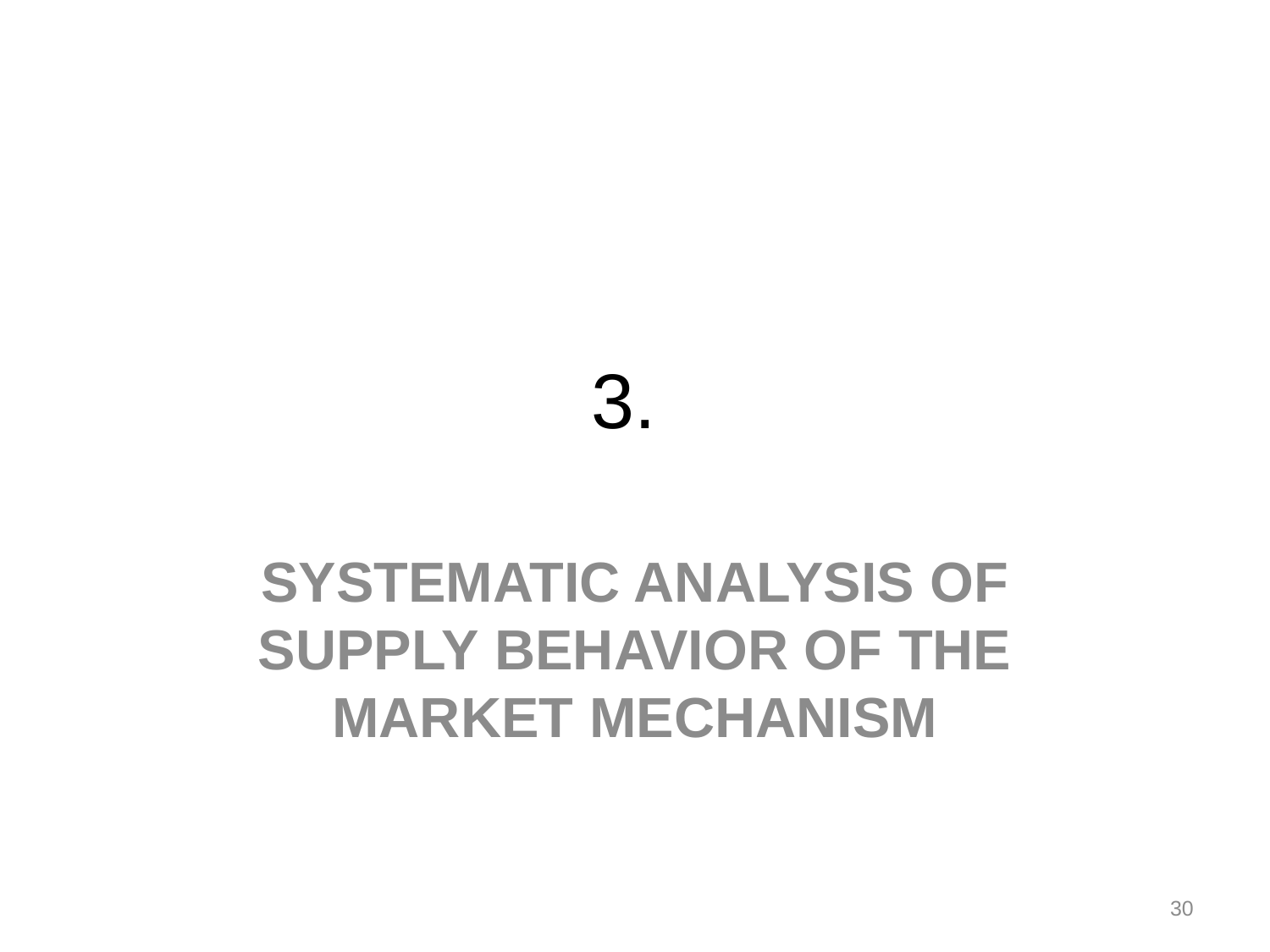

# 3.
Systematic analysis of SUPPLY behavior of the market mechanism
30